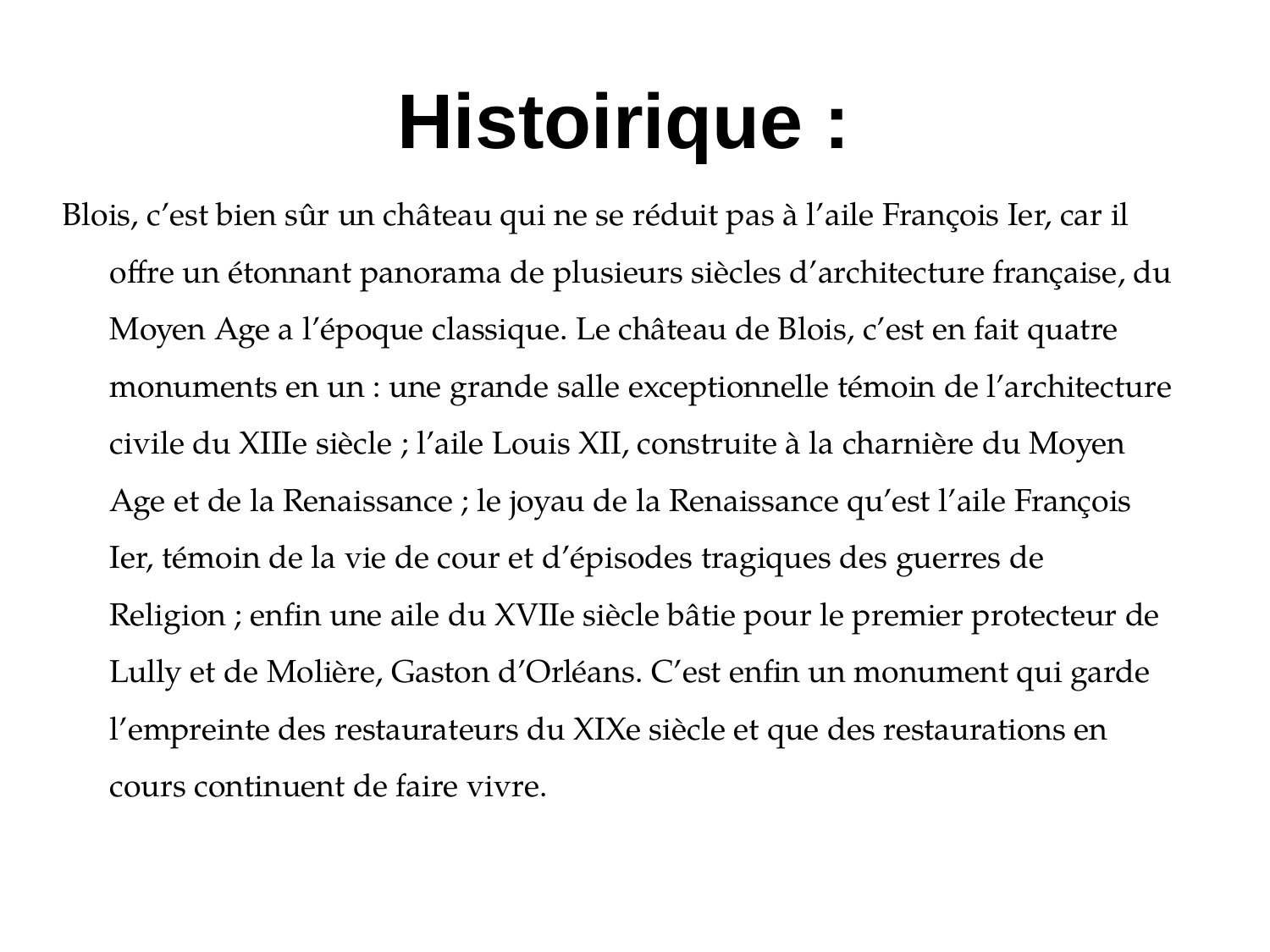

# Histoirique :
Blois, c’est bien sûr un château qui ne se réduit pas à l’aile François Ier, car il offre un étonnant panorama de plusieurs siècles d’architecture française, du Moyen Age a l’époque classique. Le château de Blois, c’est en fait quatre monuments en un : une grande salle exceptionnelle témoin de l’architecture civile du XIIIe siècle ; l’aile Louis XII, construite à la charnière du Moyen Age et de la Renaissance ; le joyau de la Renaissance qu’est l’aile François Ier, témoin de la vie de cour et d’épisodes tragiques des guerres de Religion ; enfin une aile du XVIIe siècle bâtie pour le premier protecteur de Lully et de Molière, Gaston d’Orléans. C’est enfin un monument qui garde l’empreinte des restaurateurs du XIXe siècle et que des restaurations en cours continuent de faire vivre.